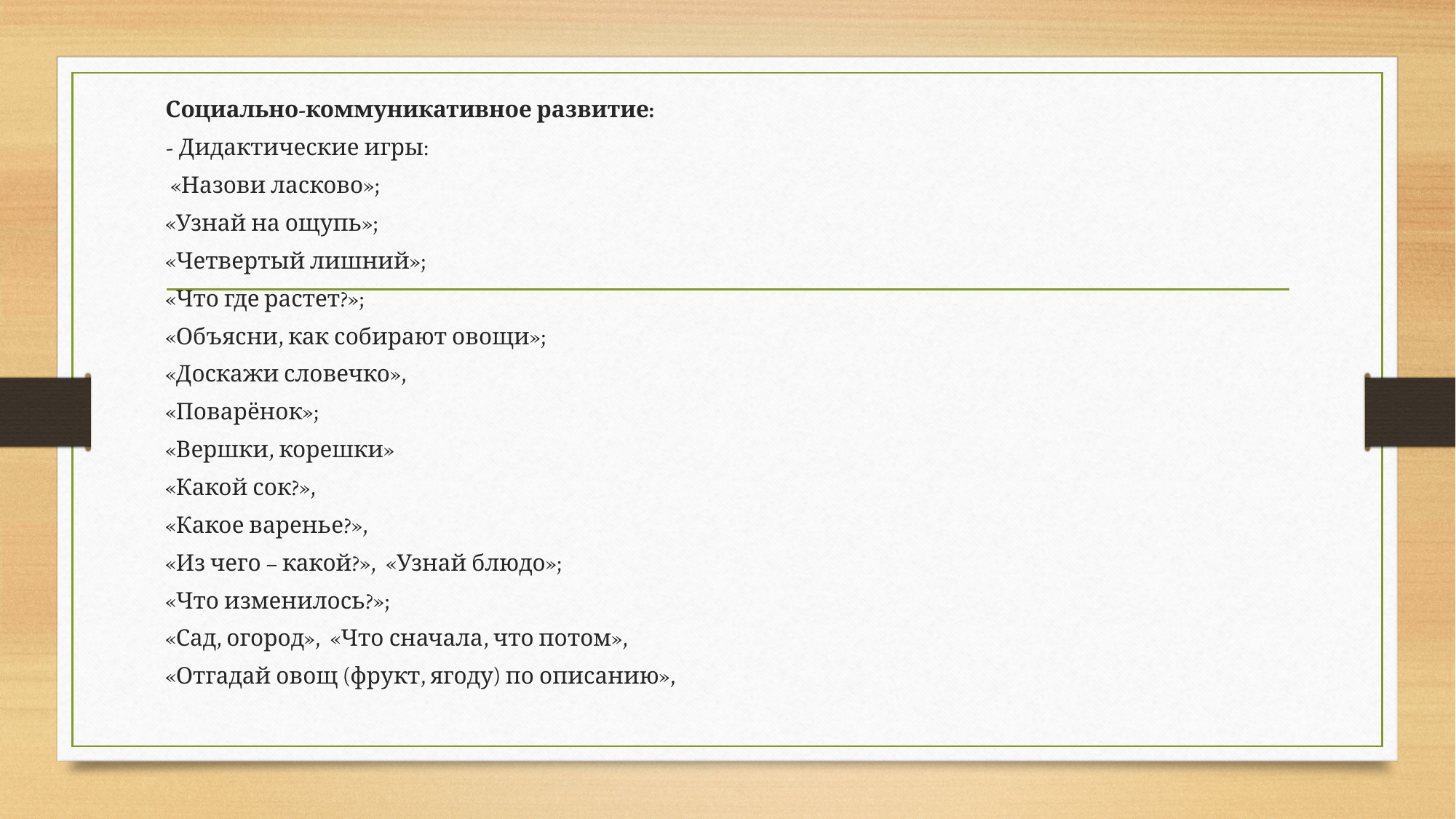

Социально-коммуникативное развитие:
- Дидактические игры:
 «Назови ласково»;
«Узнай на ощупь»;
«Четвертый лишний»;
«Что где растет?»;
«Объясни, как собирают овощи»;
«Доскажи словечко»,
«Поварёнок»;
«Вершки, корешки»
«Какой сок?»,
«Какое варенье?»,
«Из чего – какой?»,  «Узнай блюдо»;
«Что изменилось?»;
«Сад, огород»,  «Что сначала, что потом»,
«Отгадай овощ (фрукт, ягоду) по описанию»,